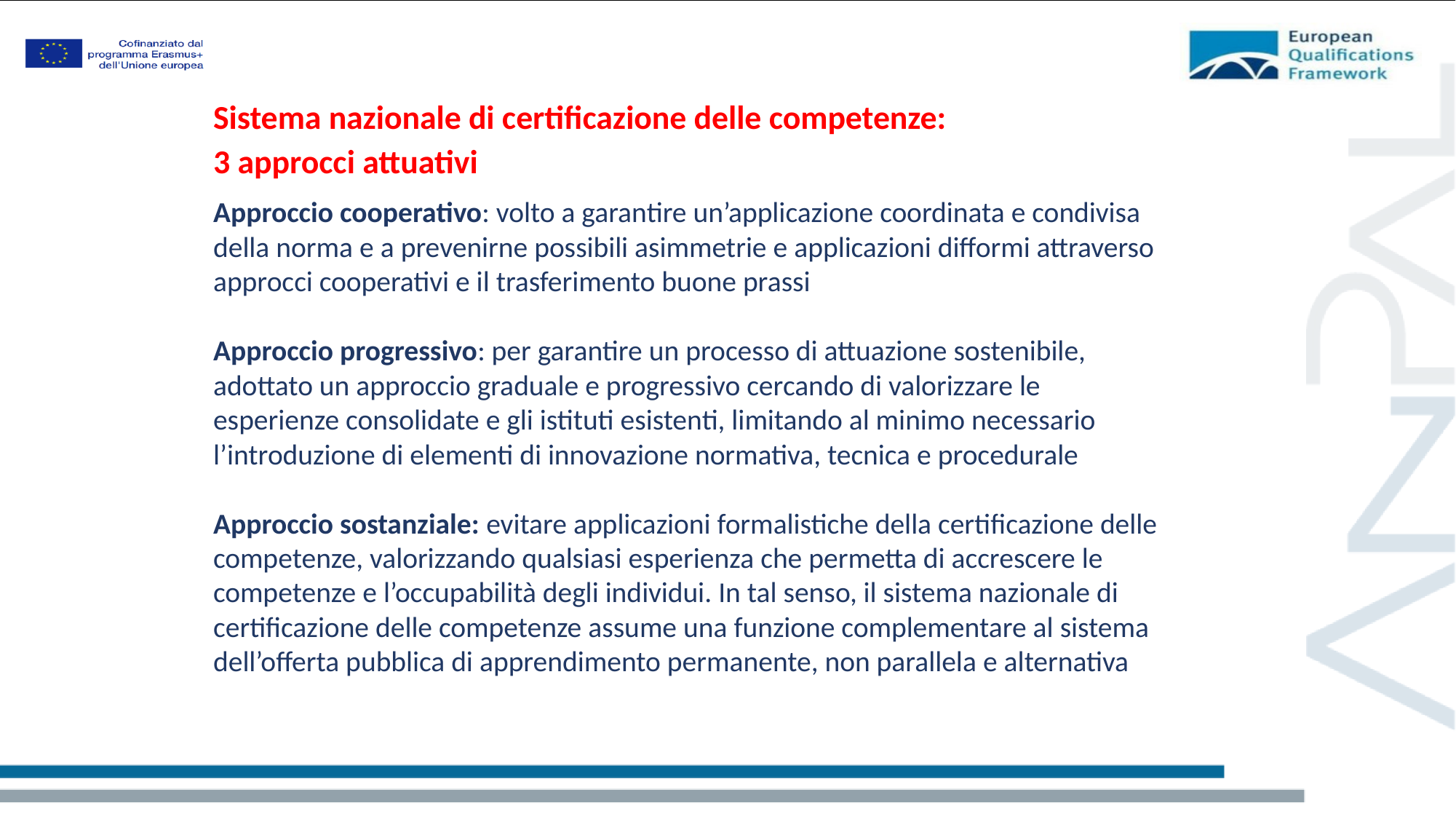

Sistema nazionale di certificazione delle competenze:
3 approcci attuativi
Approccio cooperativo: volto a garantire un’applicazione coordinata e condivisa della norma e a prevenirne possibili asimmetrie e applicazioni difformi attraverso approcci cooperativi e il trasferimento buone prassi

Approccio progressivo: per garantire un processo di attuazione sostenibile, adottato un approccio graduale e progressivo cercando di valorizzare le esperienze consolidate e gli istituti esistenti, limitando al minimo necessario l’introduzione di elementi di innovazione normativa, tecnica e procedurale

Approccio sostanziale: evitare applicazioni formalistiche della certificazione delle competenze, valorizzando qualsiasi esperienza che permetta di accrescere le competenze e l’occupabilità degli individui. In tal senso, il sistema nazionale di certificazione delle competenze assume una funzione complementare al sistema dell’offerta pubblica di apprendimento permanente, non parallela e alternativa